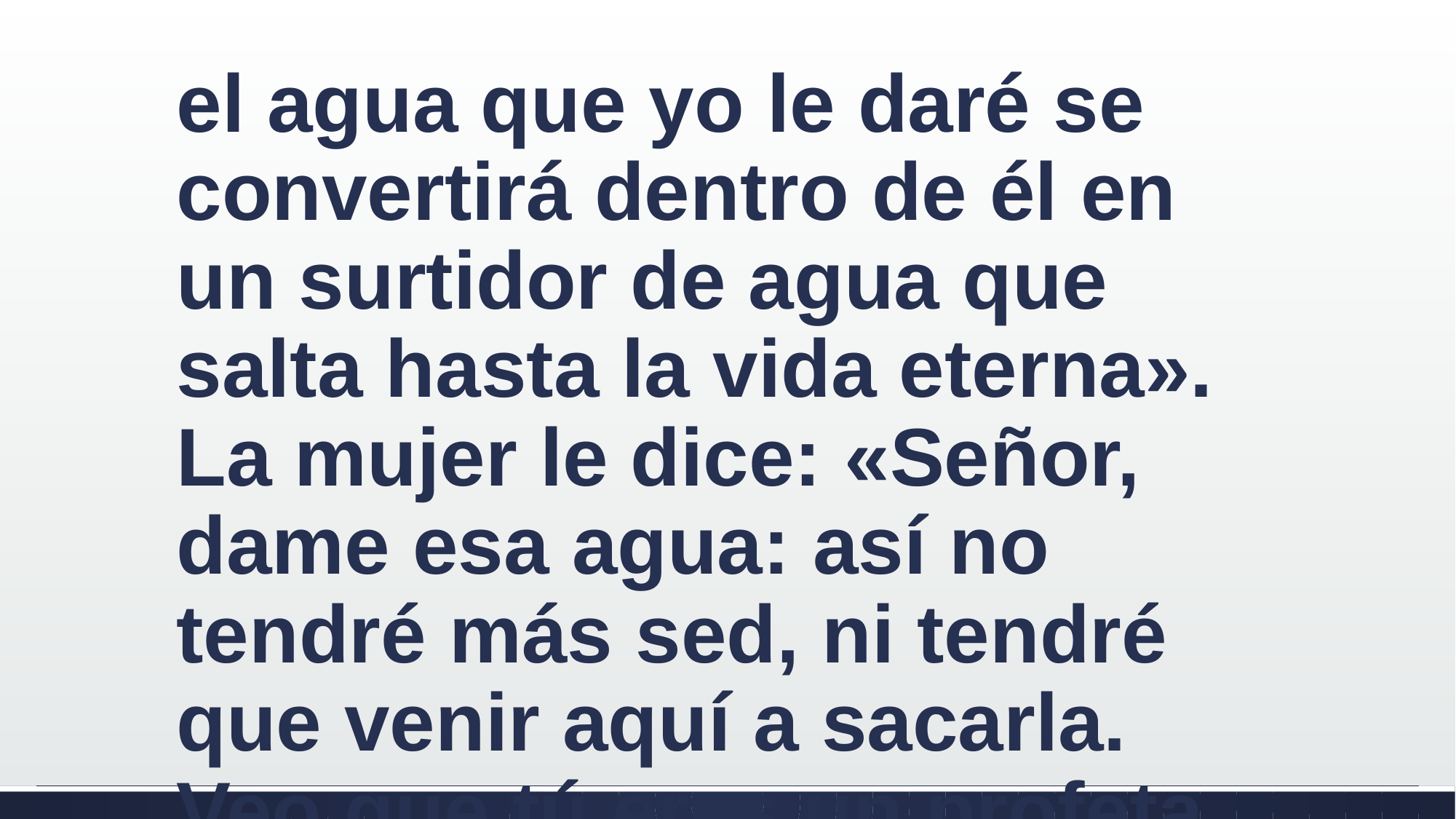

#
el agua que yo le daré se convertirá dentro de él en un surtidor de agua que salta hasta la vida eterna». La mujer le dice: «Señor, dame esa agua: así no tendré más sed, ni tendré que venir aquí a sacarla. Veo que tú eres un profeta.